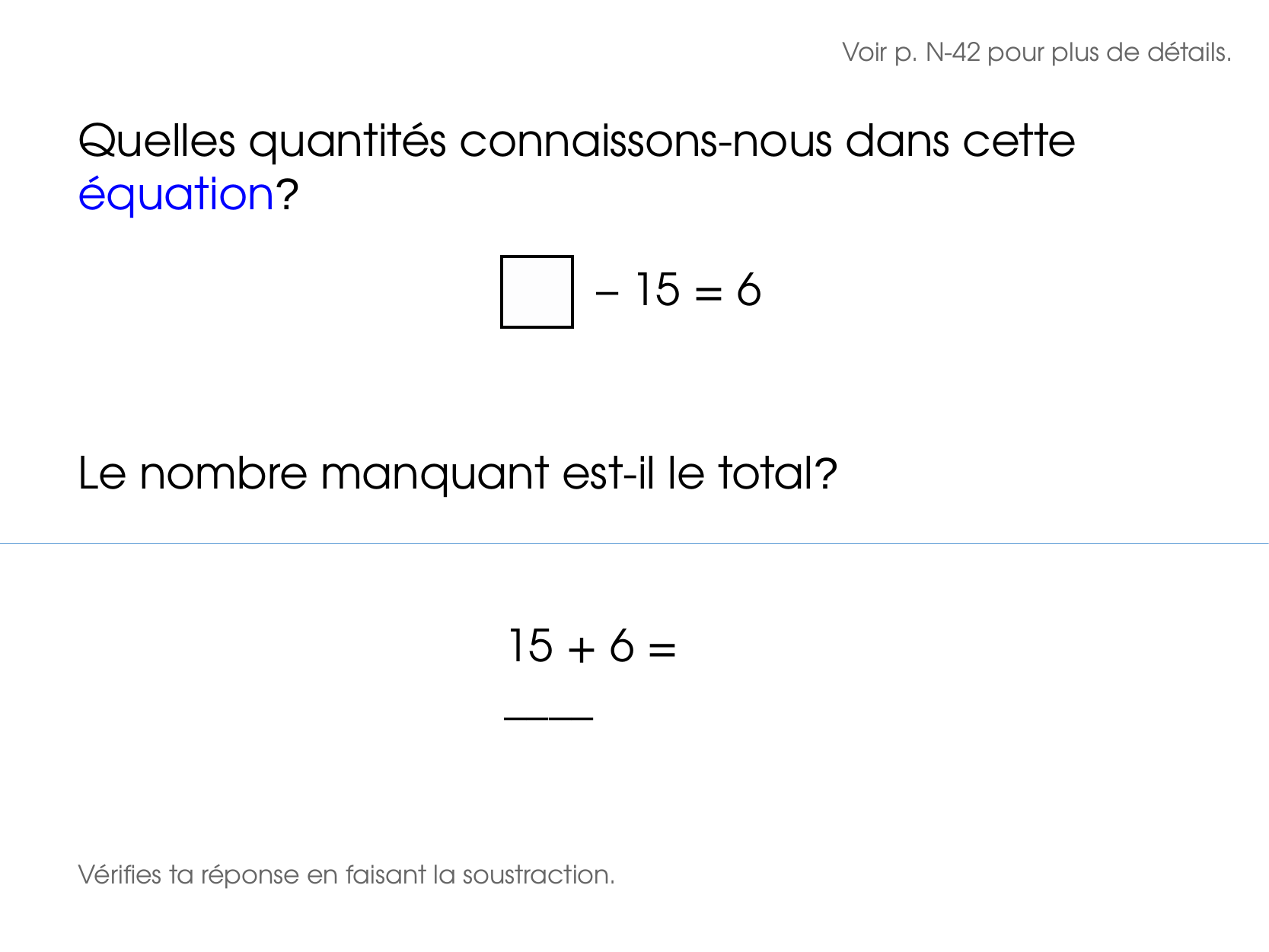

Voir p. N-42 pour plus de détails.
Quelles quantités connaissons-nous dans cette équation?
         – 15 = 6

Le nombre manquant est-il le total?
15 + 6 = ____
Vérifies ta réponse en faisant la soustraction.